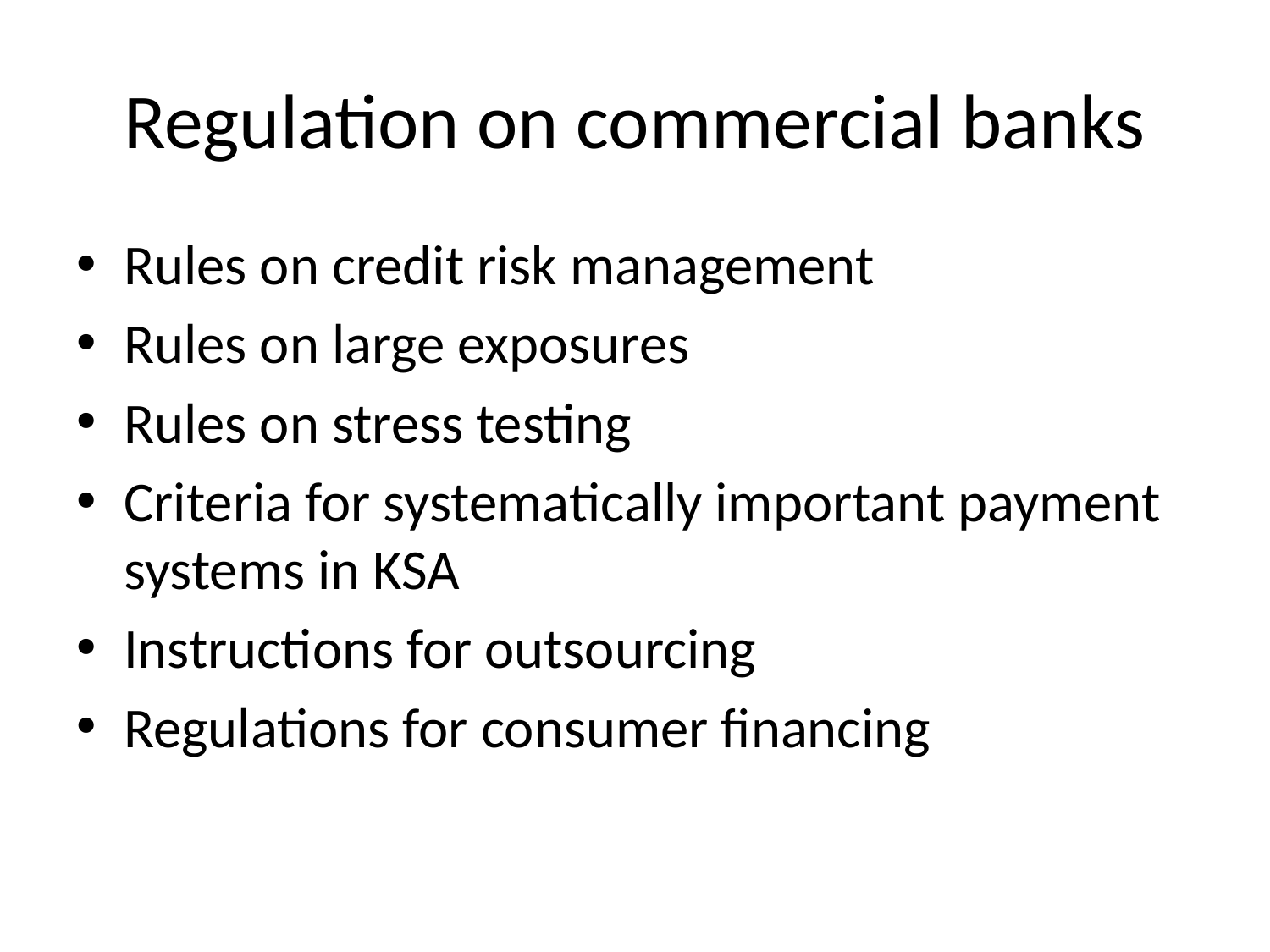

# Regulation on commercial banks
Rules on credit risk management
Rules on large exposures
Rules on stress testing
Criteria for systematically important payment systems in KSA
Instructions for outsourcing
Regulations for consumer financing